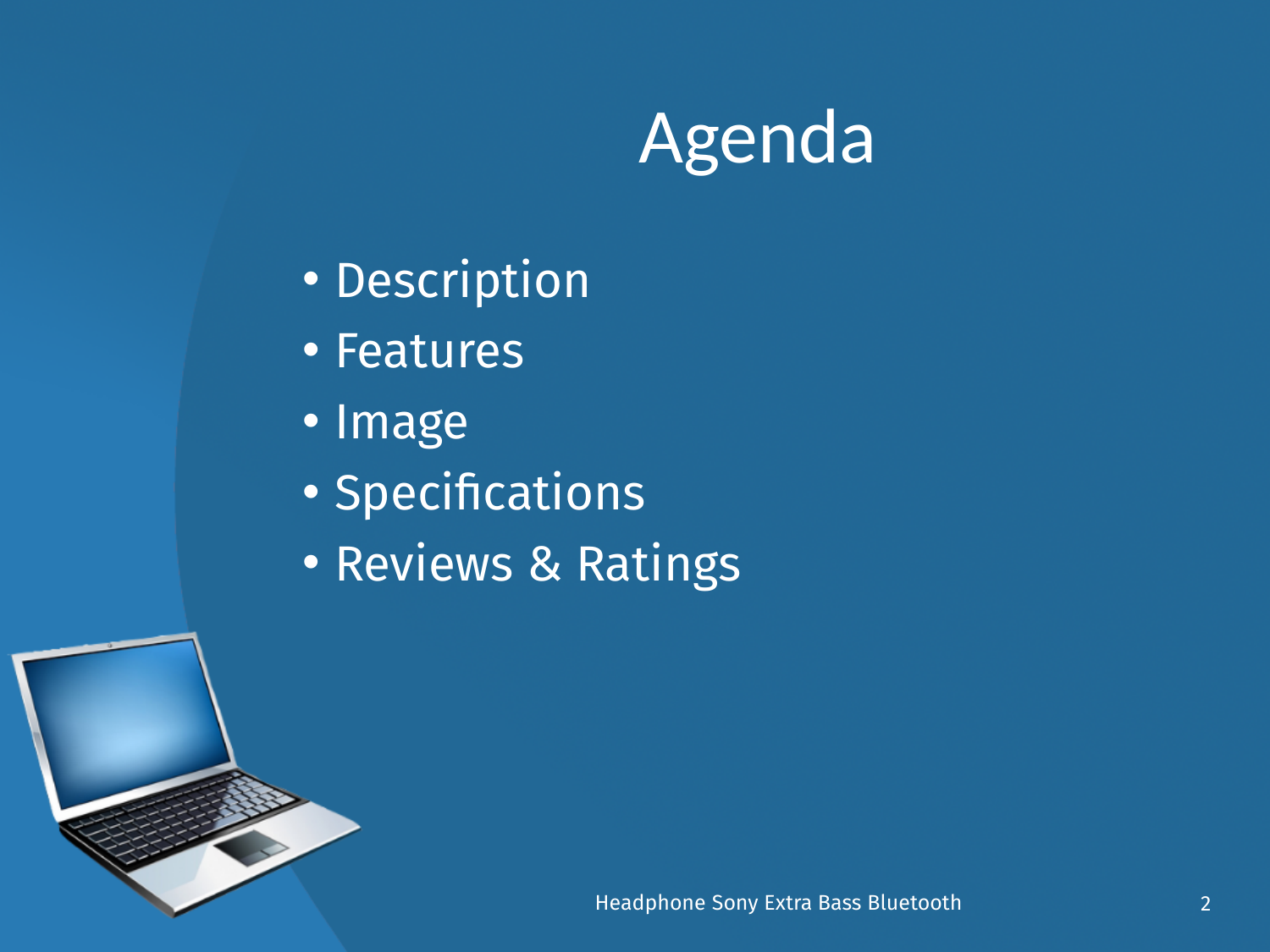

# Agenda
Description
Features
Image
Specifications
Reviews & Ratings
Headphone Sony Extra Bass Bluetooth
2